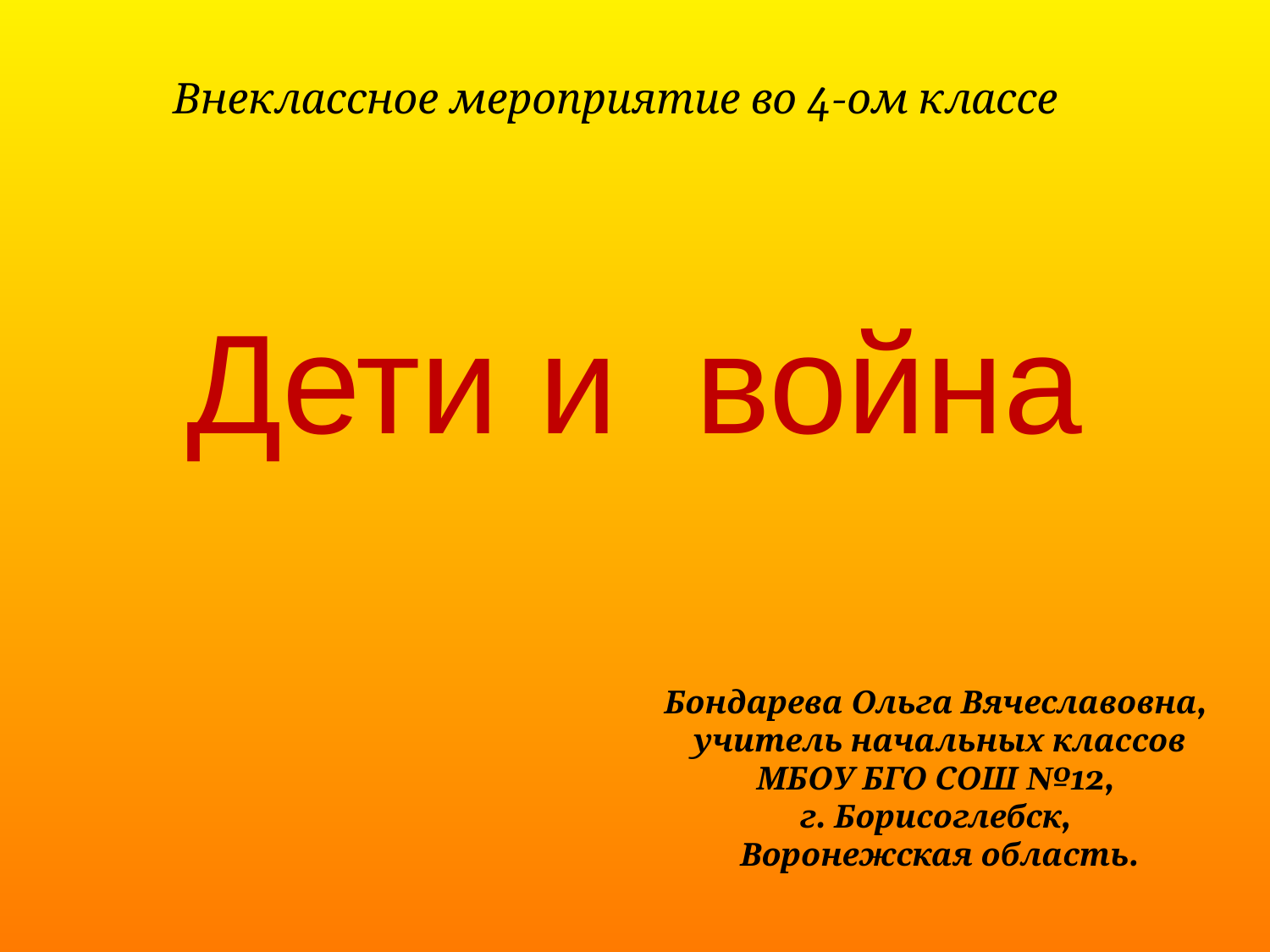

# Внеклассное мероприятие во 4-ом классе
Дети и  война
Бондарева Ольга Вячеславовна,
учитель начальных классов
МБОУ БГО СОШ №12,
г. Борисоглебск,
Воронежская область.